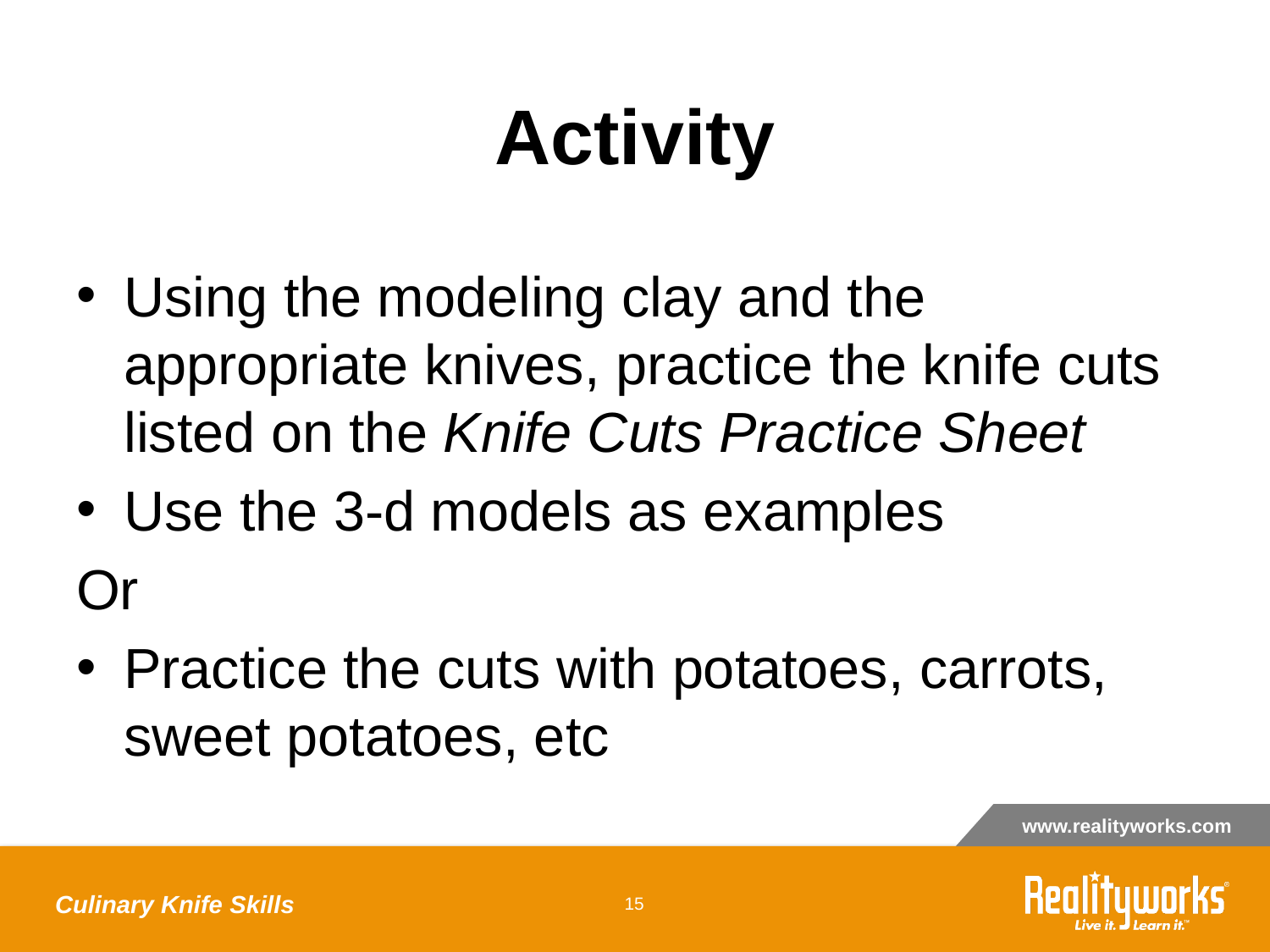

# Activity
Using the modeling clay and the appropriate knives, practice the knife cuts listed on the Knife Cuts Practice Sheet
Use the 3-d models as examples
Or
Practice the cuts with potatoes, carrots, sweet potatoes, etc
Culinary Knife Skills
15